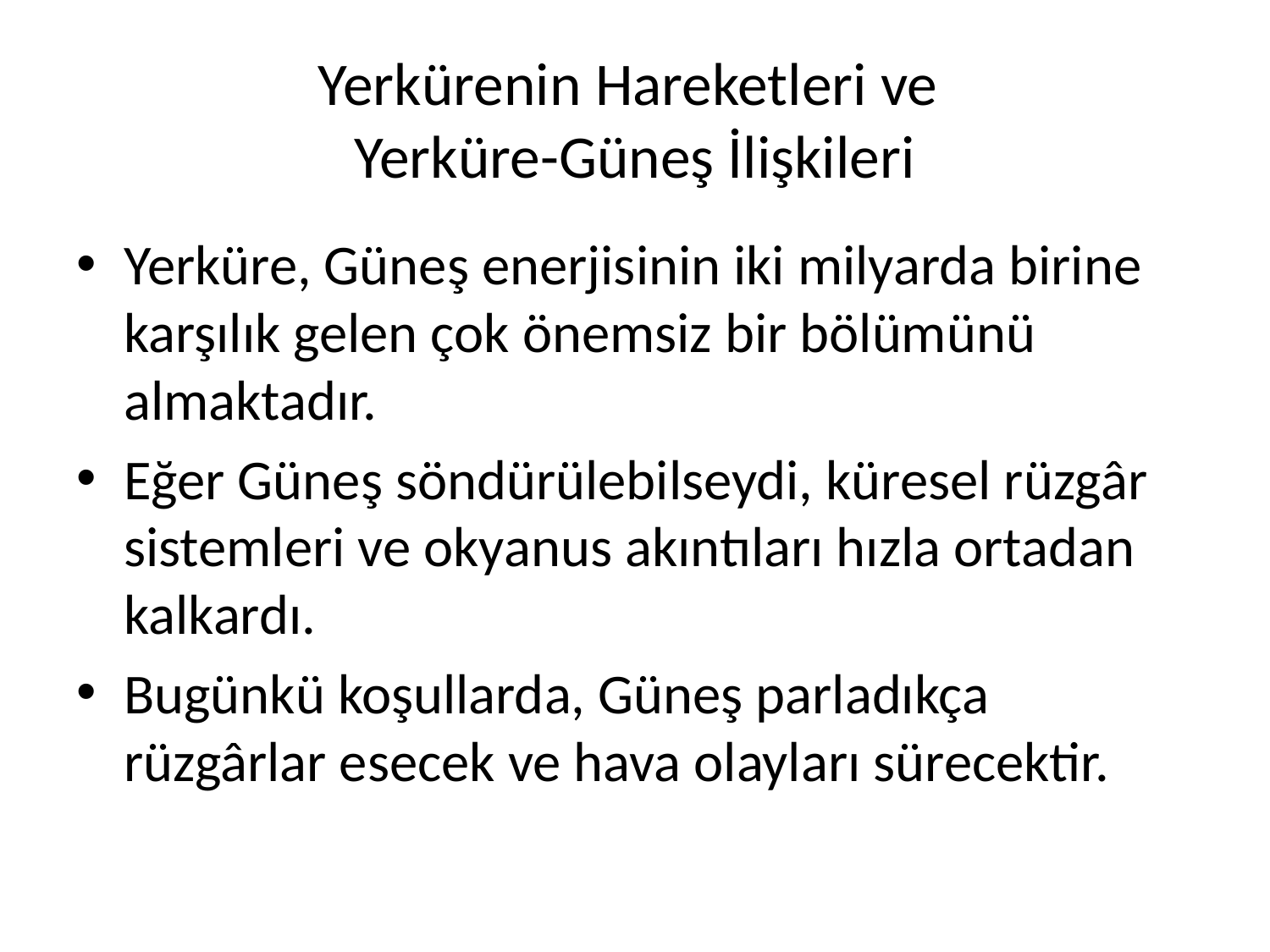

# Yerkürenin Hareketleri ve Yerküre-Güneş İlişkileri
Yerküre, Güneş enerjisinin iki milyarda birine karşılık gelen çok önemsiz bir bölümünü almaktadır.
Eğer Güneş söndürülebilseydi, küresel rüzgâr sistemleri ve okyanus akıntıları hızla ortadan kalkardı.
Bugünkü koşullarda, Güneş parladıkça rüzgârlar esecek ve hava olayları sürecektir.